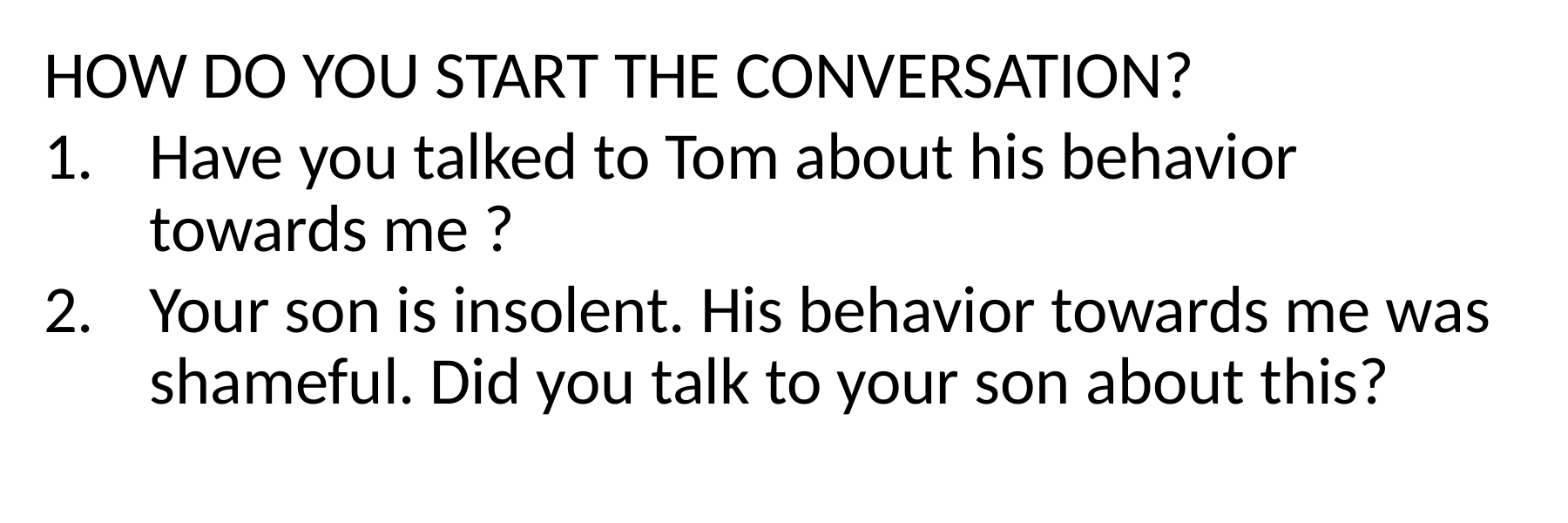

HOW DO YOU START THE CONVERSATION?
Have you talked to Tom about his behavior towards me ?
Your son is insolent. His behavior towards me was shameful. Did you talk to your son about this?